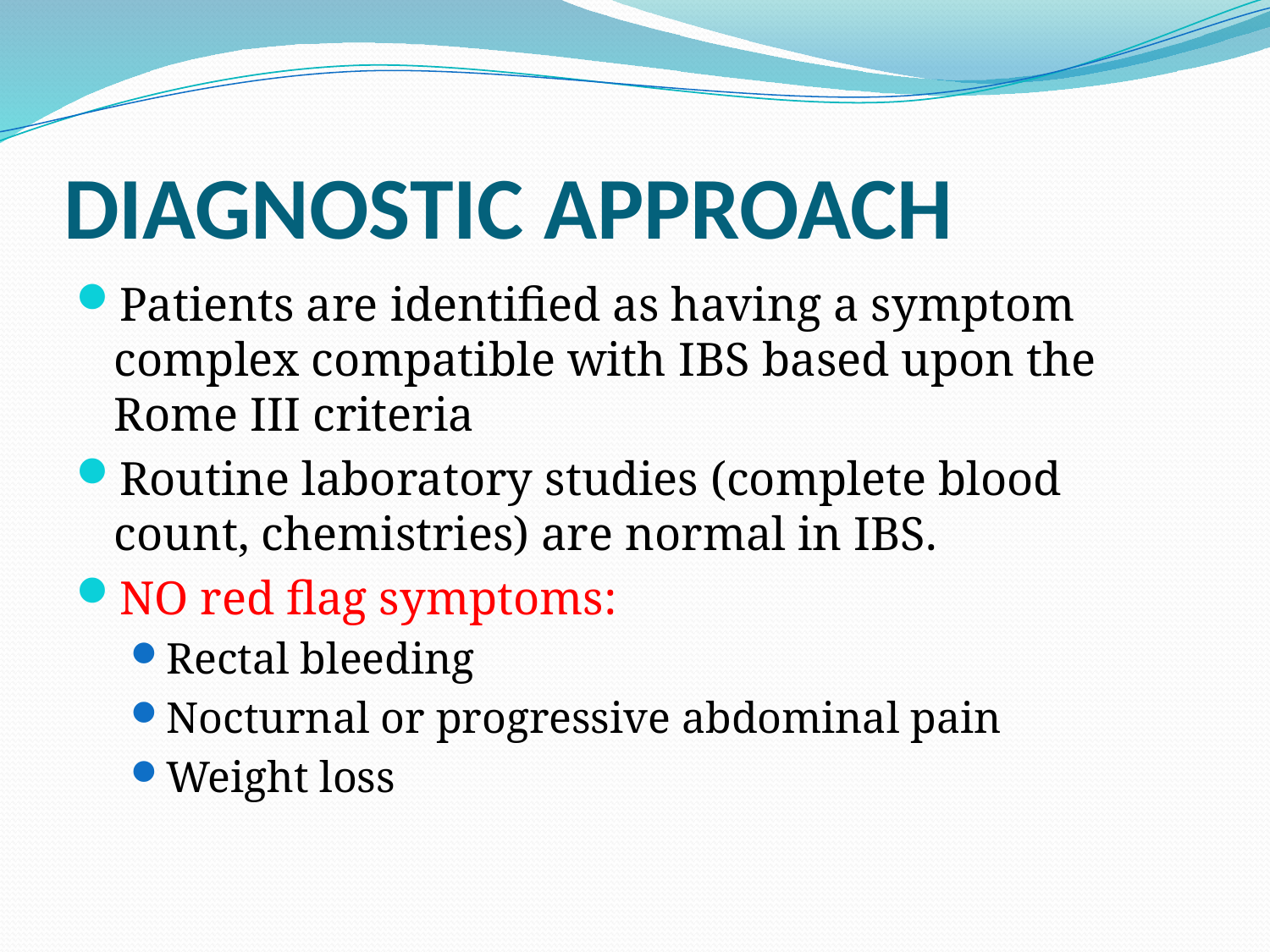

# DIAGNOSTIC APPROACH
Patients are identified as having a symptom complex compatible with IBS based upon the Rome III criteria
Routine laboratory studies (complete blood count, chemistries) are normal in IBS.
NO red flag symptoms:
Rectal bleeding
Nocturnal or progressive abdominal pain
Weight loss